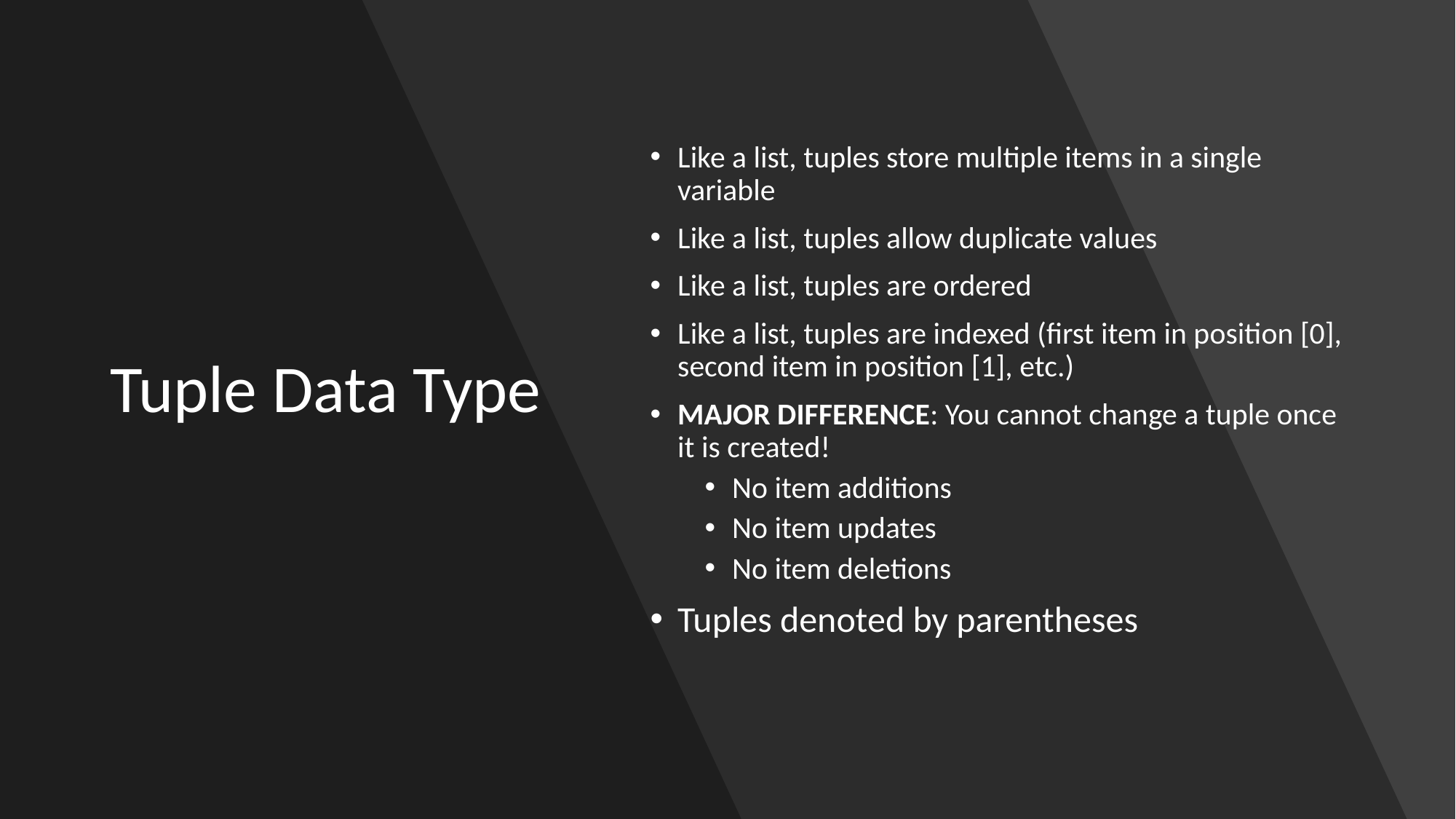

# Tuple Data Type
Like a list, tuples store multiple items in a single variable
Like a list, tuples allow duplicate values
Like a list, tuples are ordered
Like a list, tuples are indexed (first item in position [0], second item in position [1], etc.)
MAJOR DIFFERENCE: You cannot change a tuple once it is created!
No item additions
No item updates
No item deletions
Tuples denoted by parentheses